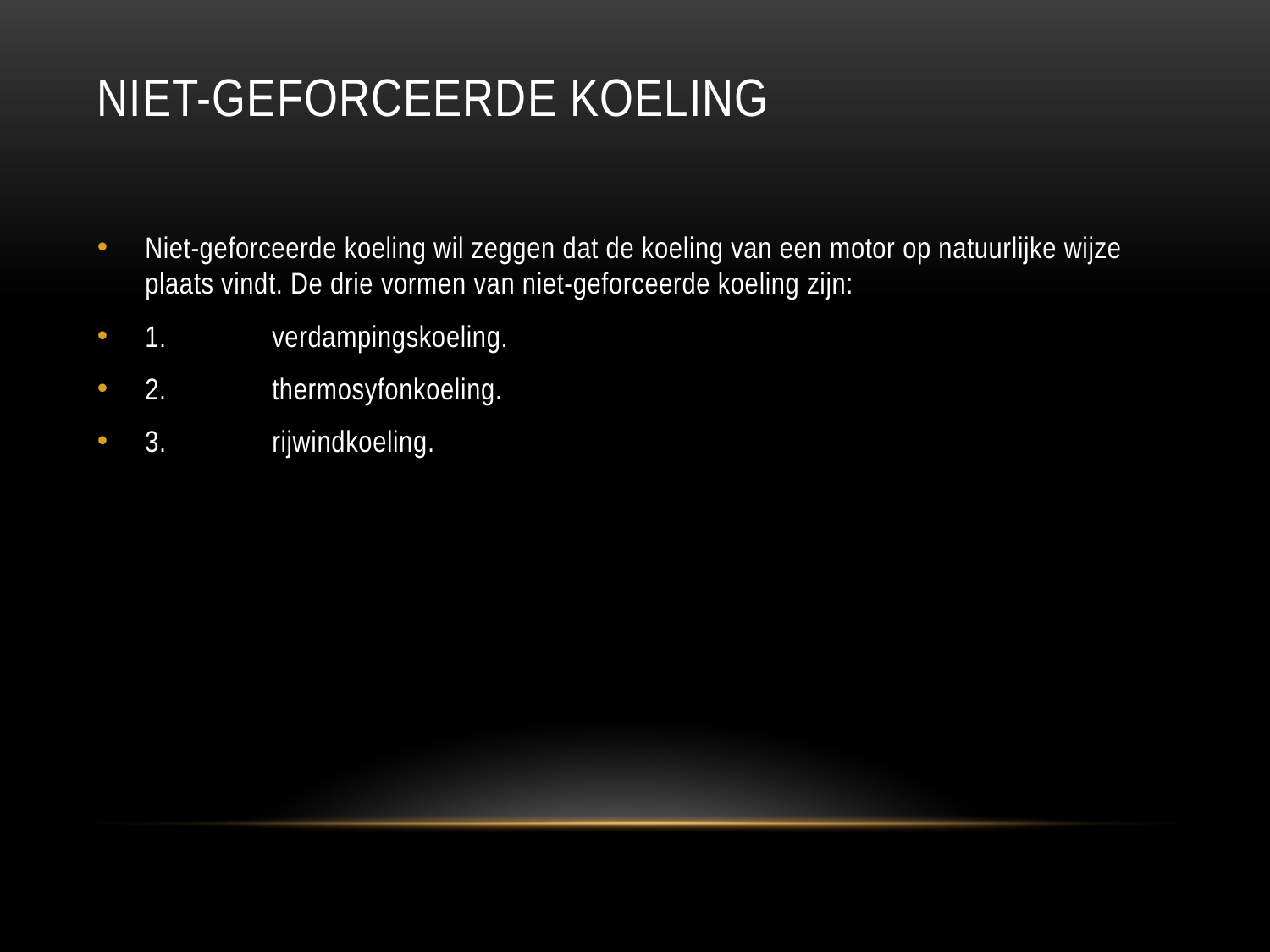

# Niet-geforceerde koeling
Niet-geforceerde koeling wil zeggen dat de koeling van een motor op natuurlijke wijze plaats vindt. De drie vormen van niet-geforceerde koeling zijn:
1.	verdampingskoeling.
2.	thermosyfonkoeling.
3.	rijwindkoeling.